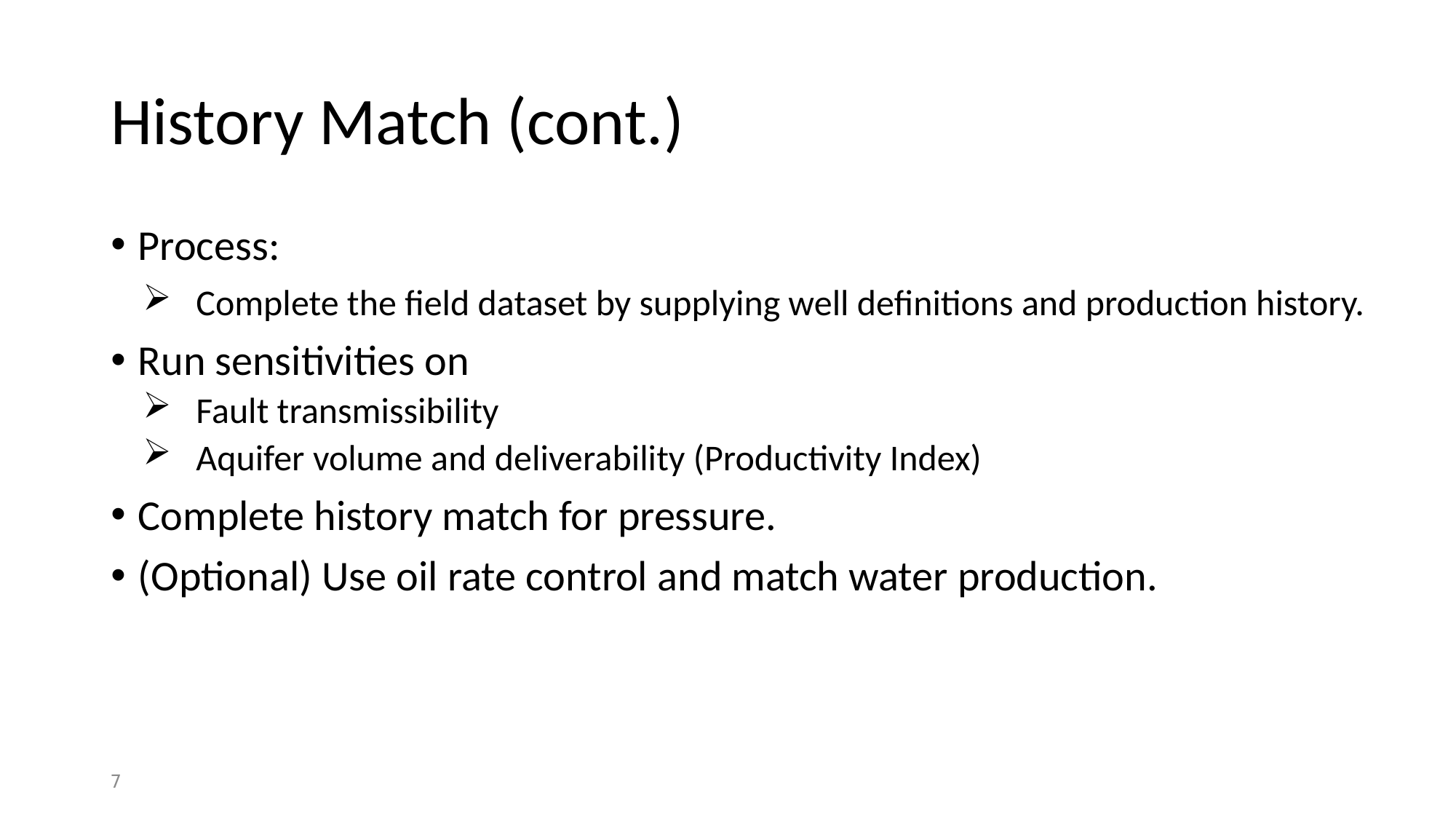

# History Match (cont.)
Process:
Complete the field dataset by supplying well definitions and production history.
Run sensitivities on
Fault transmissibility
Aquifer volume and deliverability (Productivity Index)
Complete history match for pressure.
(Optional) Use oil rate control and match water production.
7